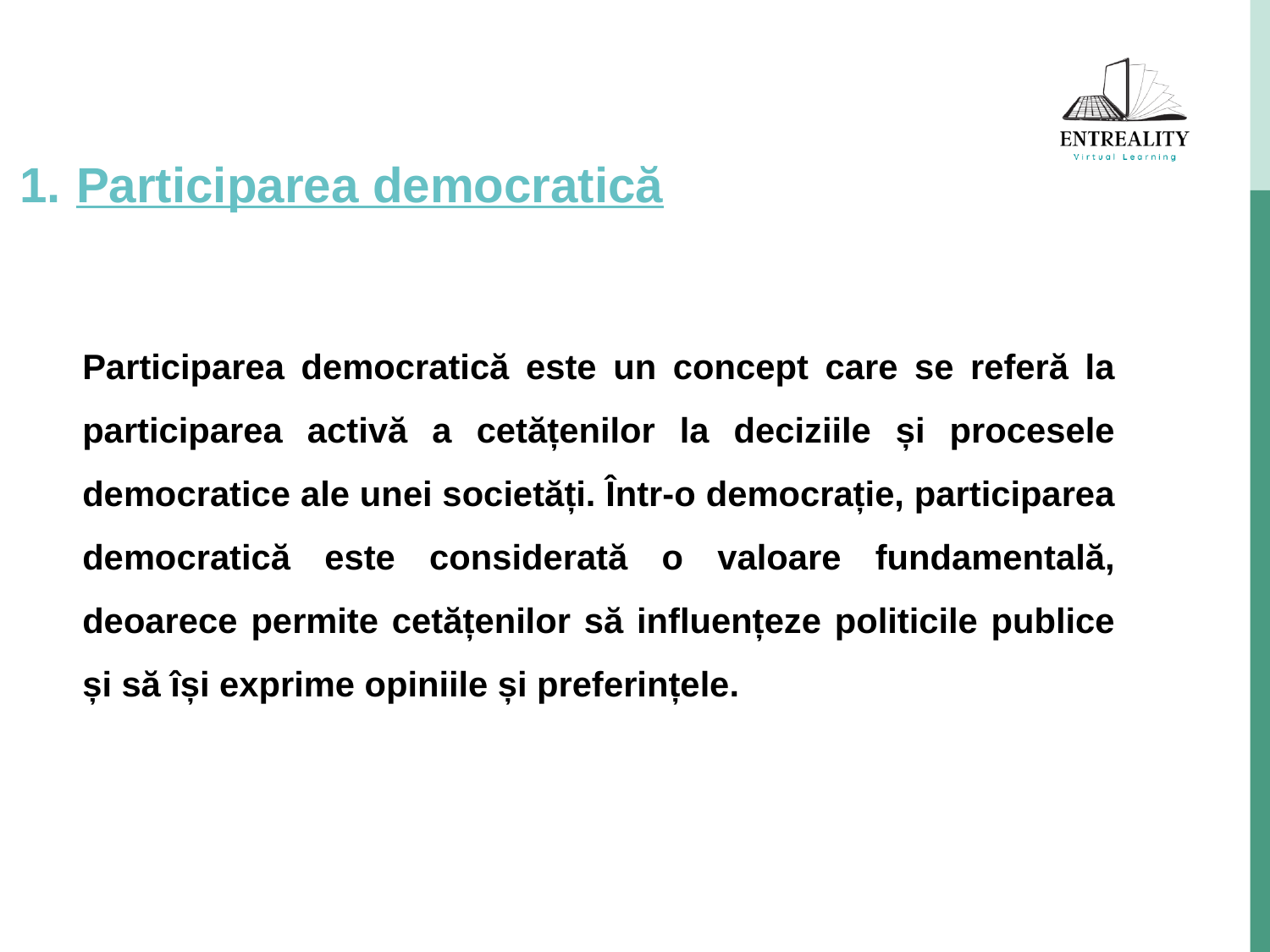

# Participarea democratică
Participarea democratică este un concept care se referă la participarea activă a cetățenilor la deciziile și procesele democratice ale unei societăți. Într-o democrație, participarea democratică este considerată o valoare fundamentală, deoarece permite cetățenilor să influențeze politicile publice și să își exprime opiniile și preferințele.